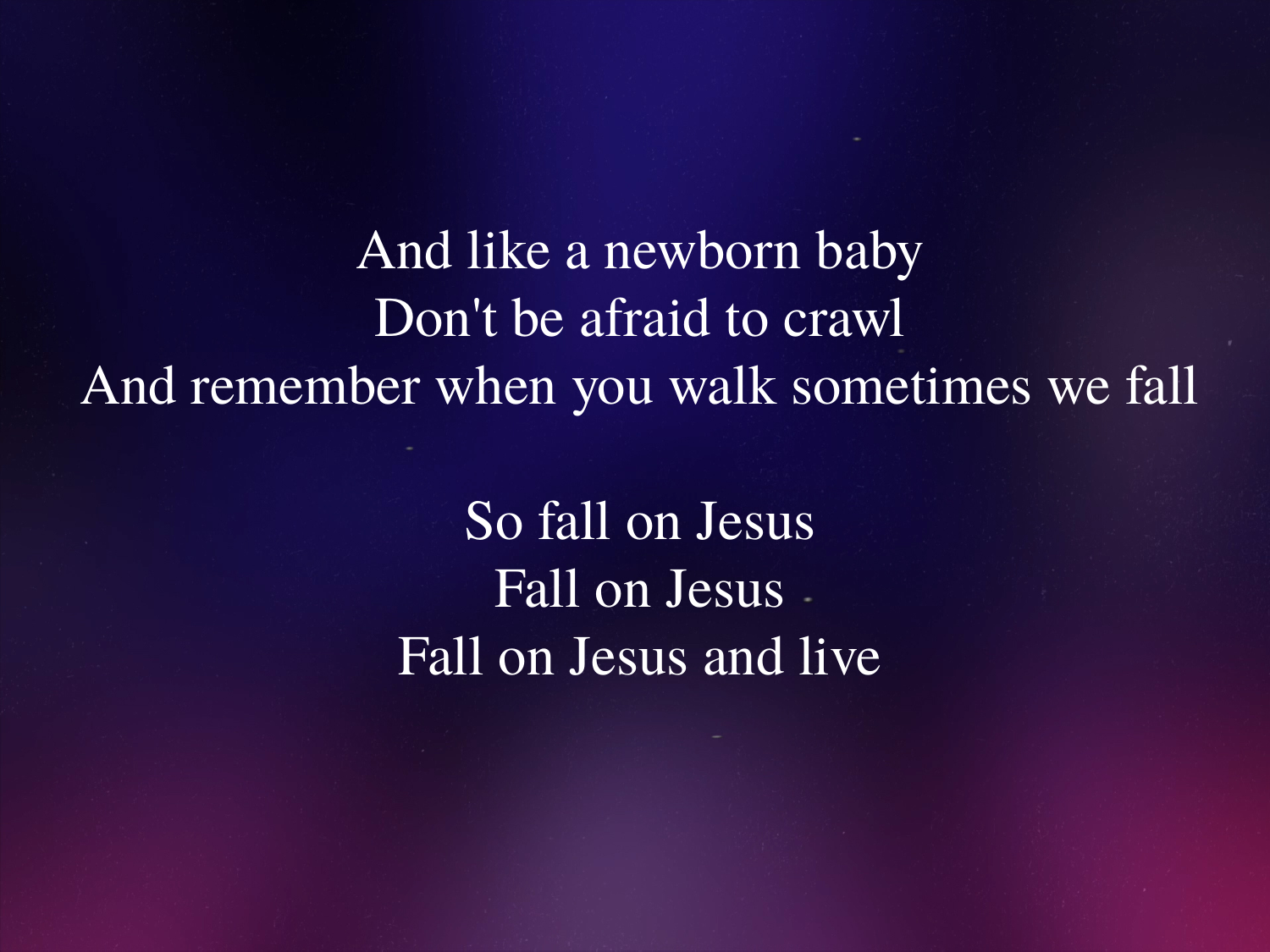

# And like a newborn baby Don't be afraid to crawl And remember when you walk sometimes we fall So fall on Jesus Fall on Jesus Fall on Jesus and live